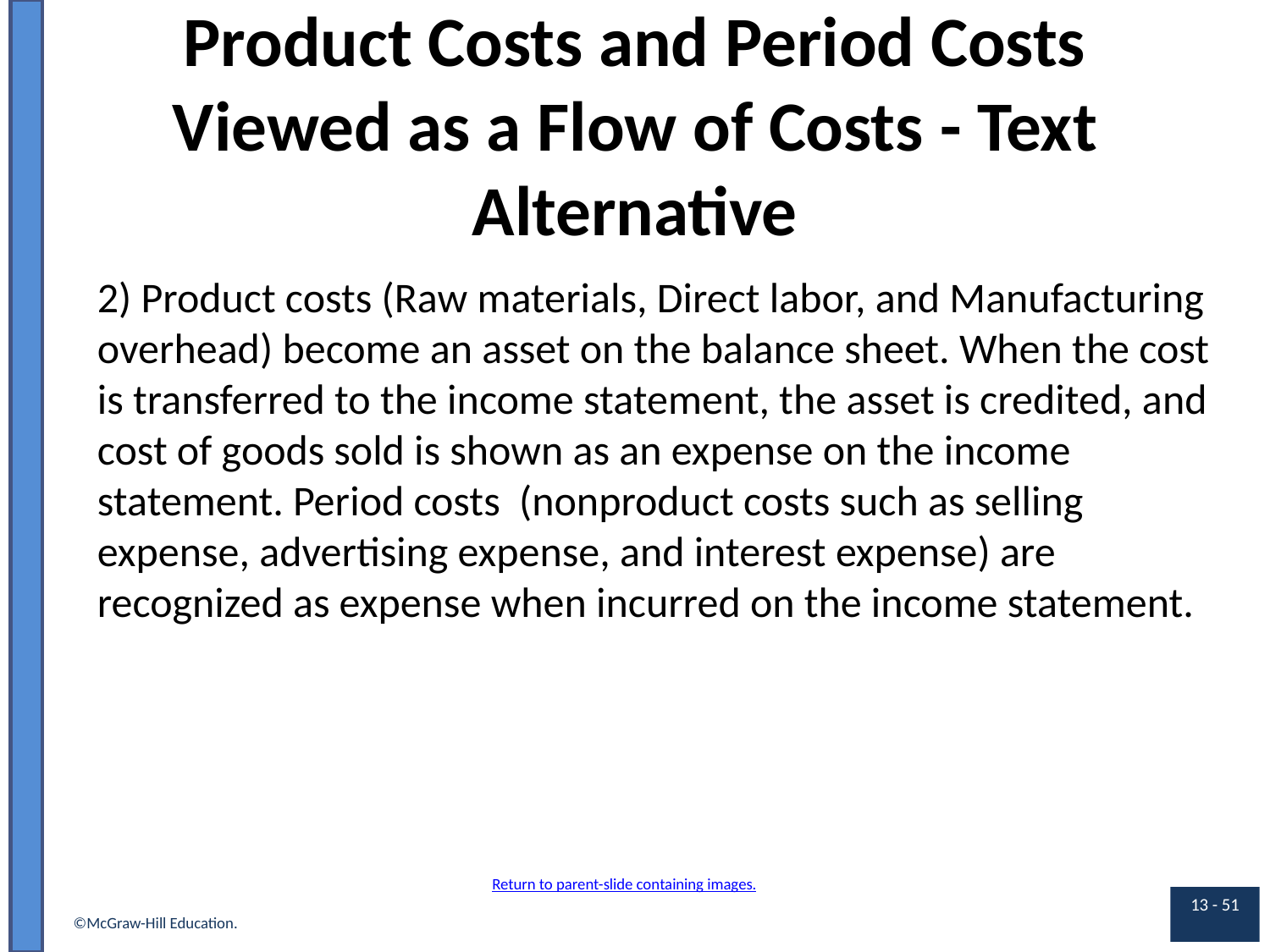

# Product Costs and Period Costs Viewed as a Flow of Costs - Text Alternative
2) Product costs (Raw materials, Direct labor, and Manufacturing overhead) become an asset on the balance sheet. When the cost is transferred to the income statement, the asset is credited, and cost of goods sold is shown as an expense on the income statement. Period costs  (nonproduct costs such as selling expense, advertising expense, and interest expense) are recognized as expense when incurred on the income statement.
Return to parent-slide containing images.